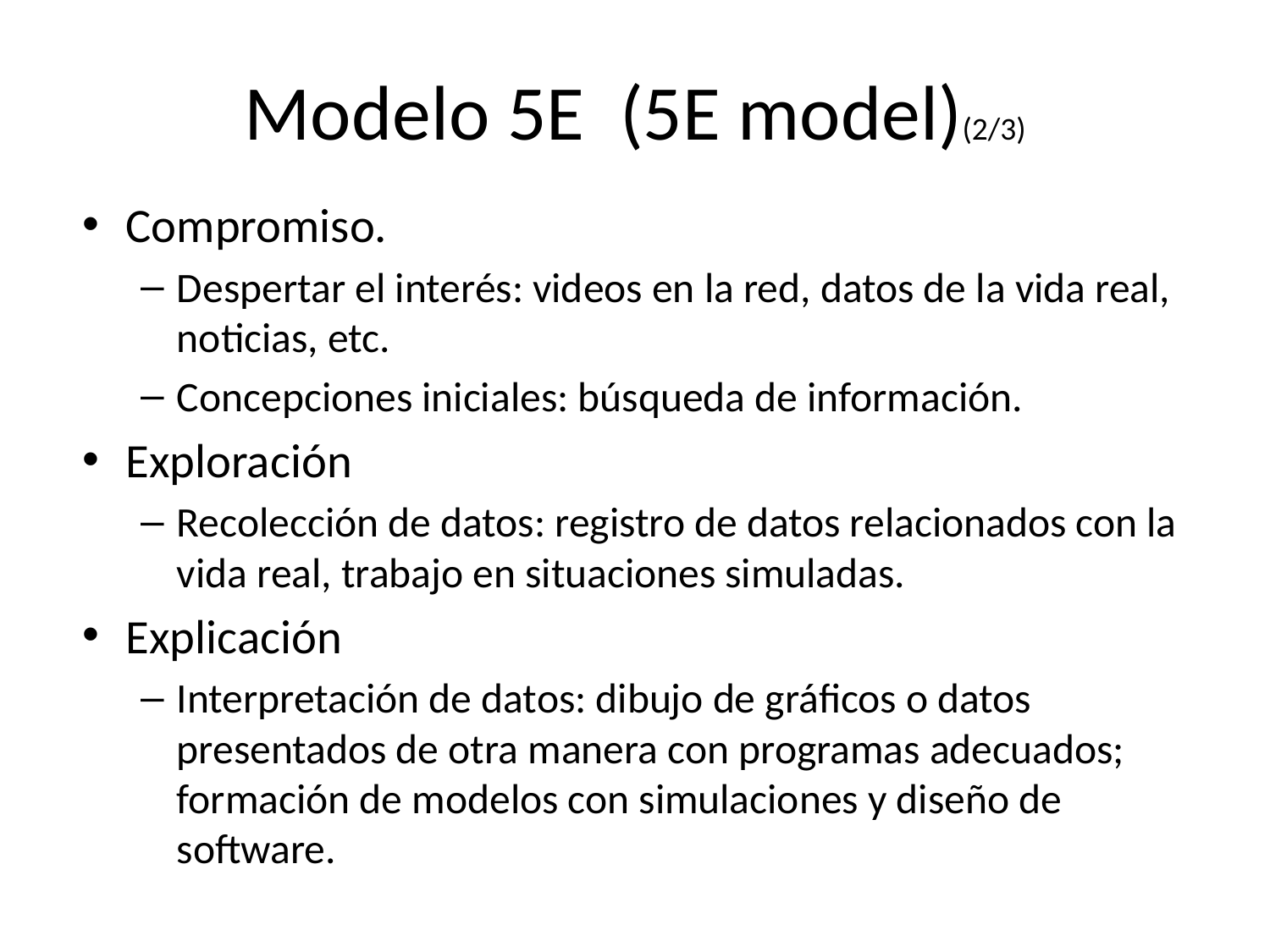

# Modelo 5E  (5E model)(2/3)
Compromiso.
Despertar el interés: videos en la red, datos de la vida real, noticias, etc.
Concepciones iniciales: búsqueda de información.
Exploración
Recolección de datos: registro de datos relacionados con la vida real, trabajo en situaciones simuladas.
Explicación
Interpretación de datos: dibujo de gráficos o datos presentados de otra manera con programas adecuados; formación de modelos con simulaciones y diseño de software.